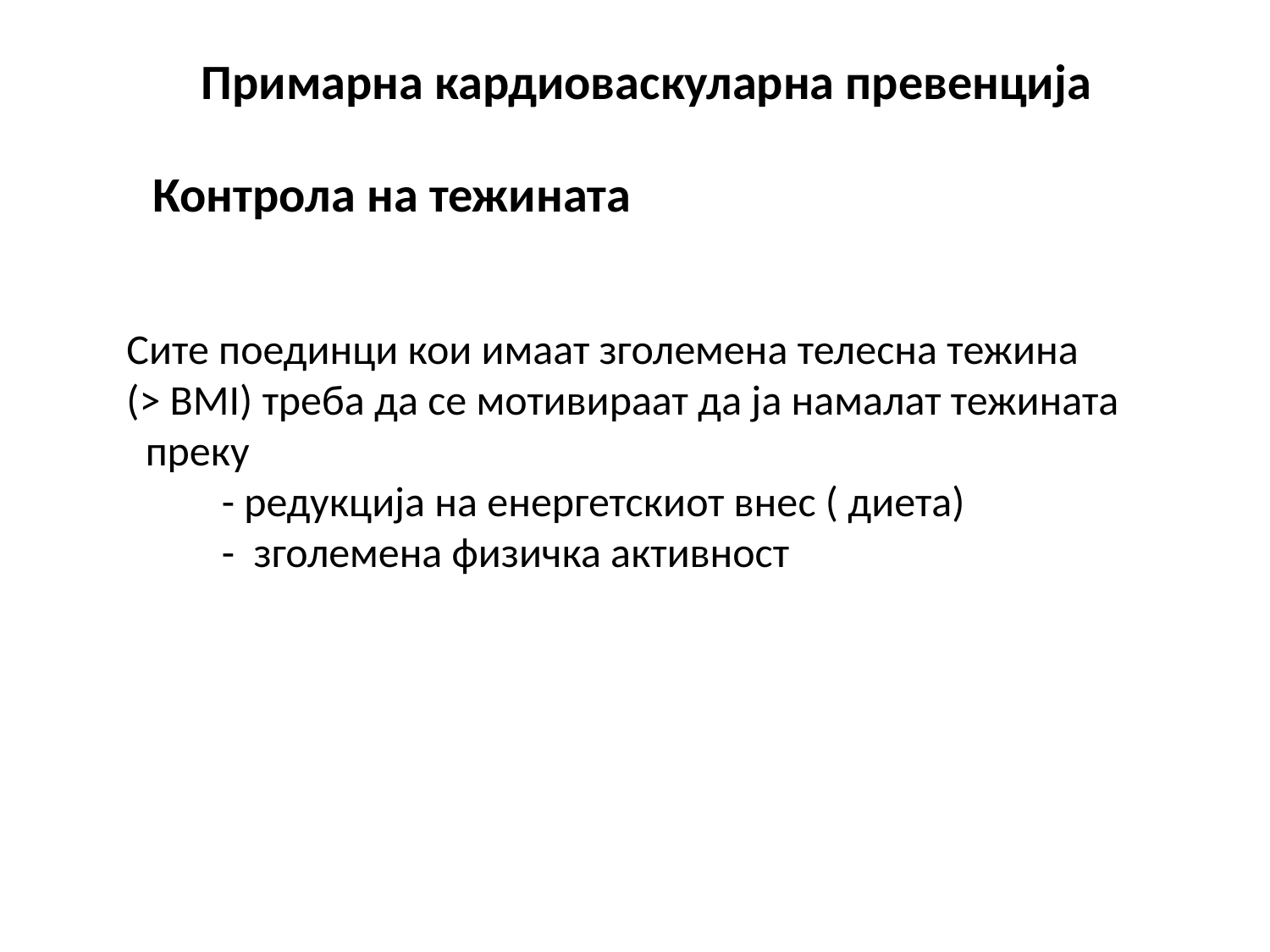

# Примарна кардиоваскуларна превенција
Контрола на тежината
Сите поединци кои имаат зголемена телесна тежина
(> BMI) треба да се мотивираат да ја намалат тежината
  преку
          - редукција на енергетскиот внес ( диета)
          -  зголемена физичка активност